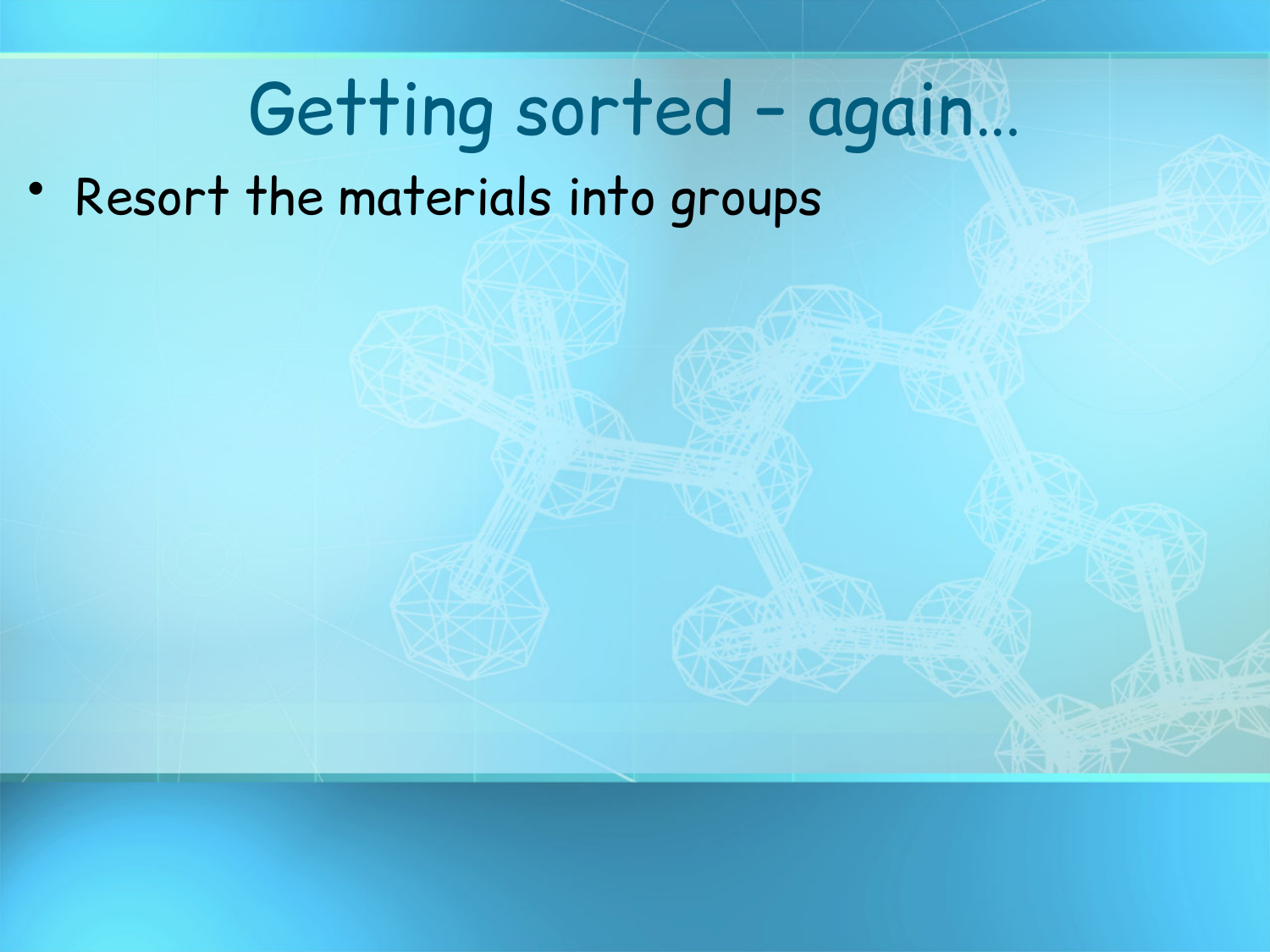

# Getting sorted – again…
Resort the materials into groups